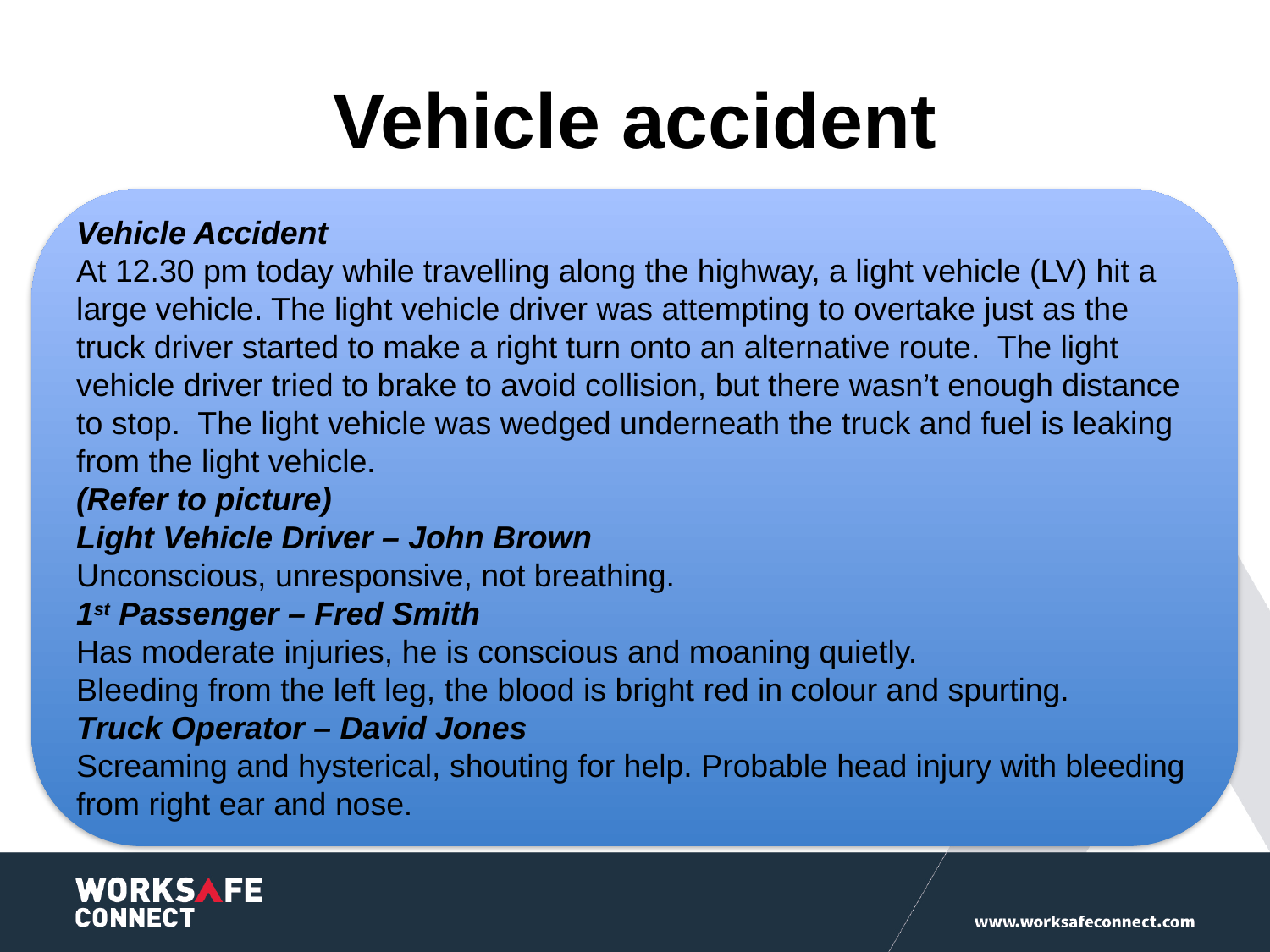

# Vehicle accident
Vehicle Accident
At 12.30 pm today while travelling along the highway, a light vehicle (LV) hit a large vehicle. The light vehicle driver was attempting to overtake just as the truck driver started to make a right turn onto an alternative route.  The light vehicle driver tried to brake to avoid collision, but there wasn’t enough distance to stop.  The light vehicle was wedged underneath the truck and fuel is leaking from the light vehicle.
(Refer to picture)
Light Vehicle Driver – John Brown
Unconscious, unresponsive, not breathing.
1st Passenger – Fred Smith
Has moderate injuries, he is conscious and moaning quietly.
Bleeding from the left leg, the blood is bright red in colour and spurting.
Truck Operator – David Jones
Screaming and hysterical, shouting for help. Probable head injury with bleeding from right ear and nose.